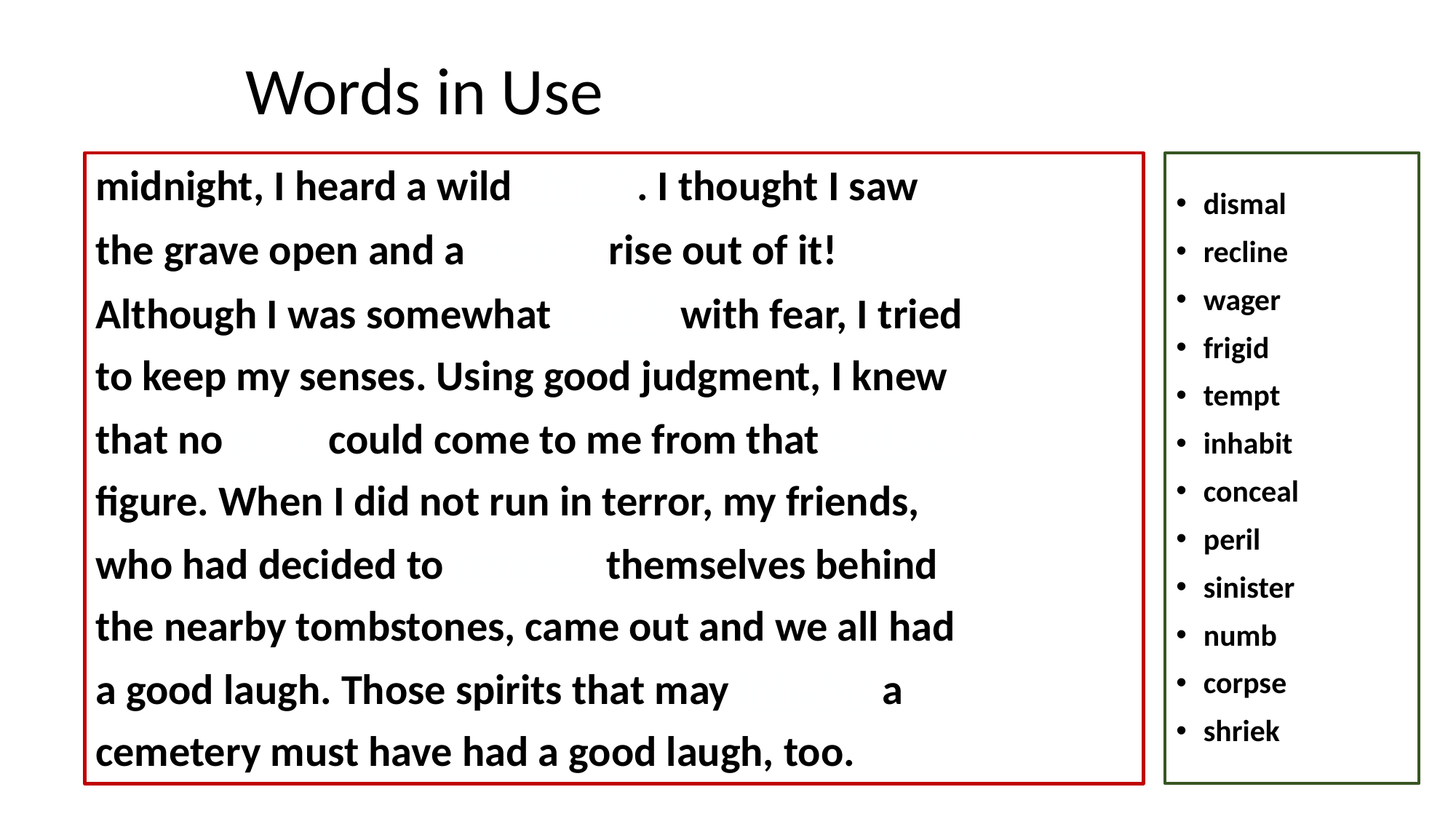

# Words in Use
midnight, I heard a wild shriek. I thought I saw
the grave open and a corpse rise out of it!
Although I was somewhat numb with fear, I tried
to keep my senses. Using good judgment, I knew
that no peril could come to me from that sinister
figure. When I did not run in terror, my friends,
who had decided to conceal themselves behind
the nearby tombstones, came out and we all had
a good laugh. Those spirits that may inhabit a
cemetery must have had a good laugh, too.
dismal
recline
wager
frigid
tempt
inhabit
conceal
peril
sinister
numb
corpse
shriek